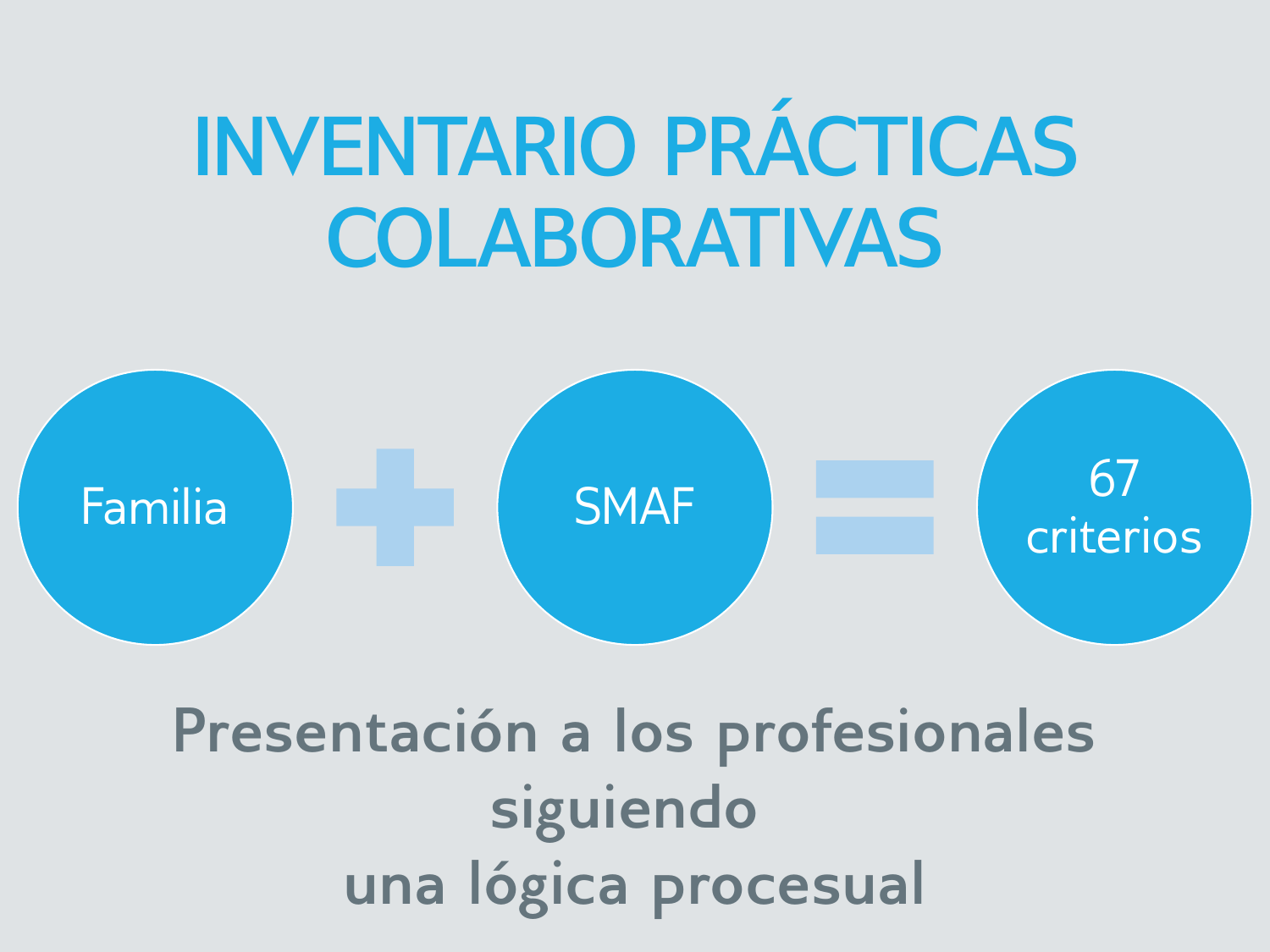

INVENTARIO PRÁCTICAS COLABORATIVAS
Familia

SMAF

67 criterios
Presentación a los profesionales siguiendo
una lógica procesual